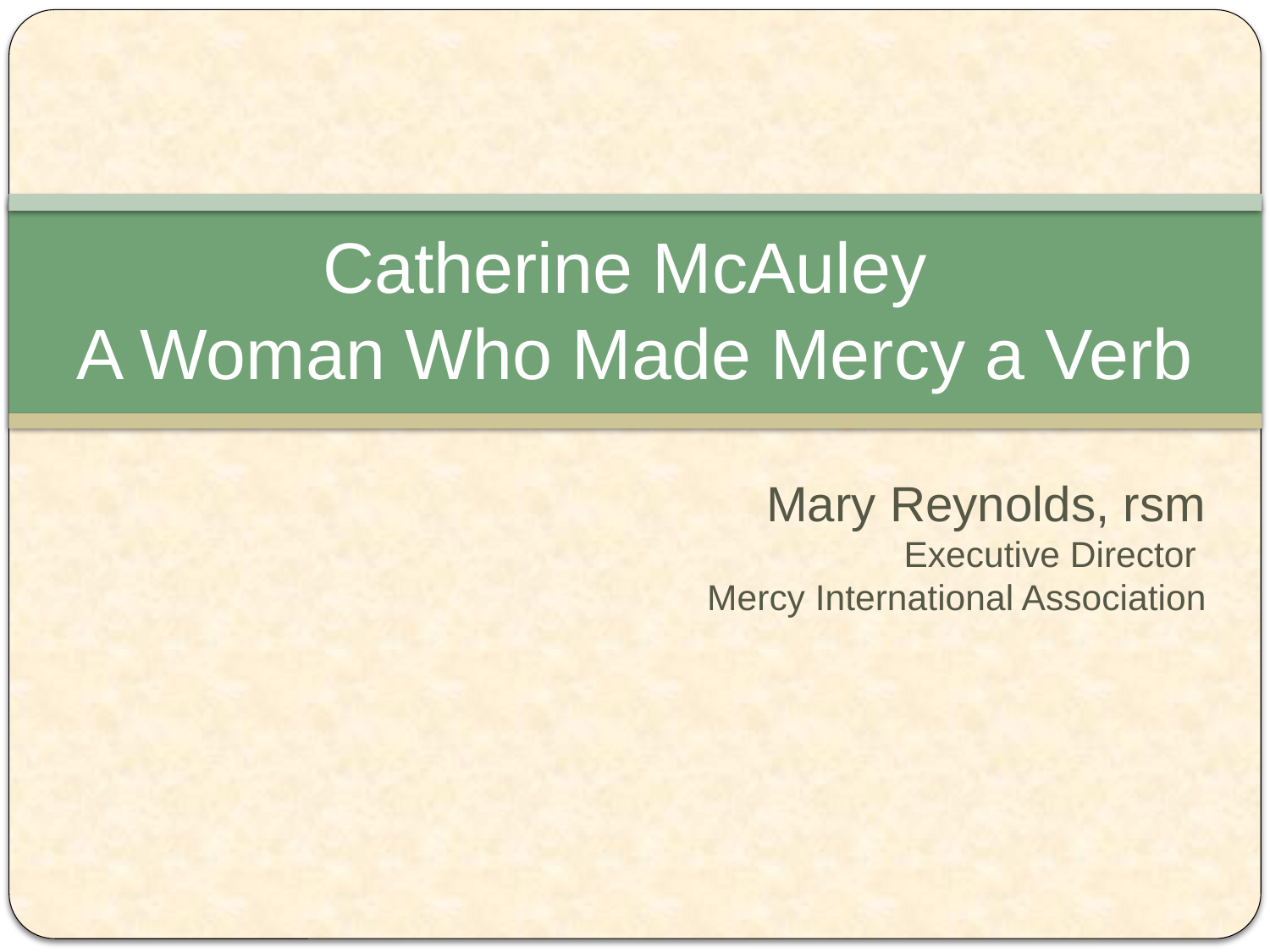

# Catherine McAuley A Woman Who Made Mercy a Verb
Mary Reynolds, rsm
Executive Director
Mercy International Association